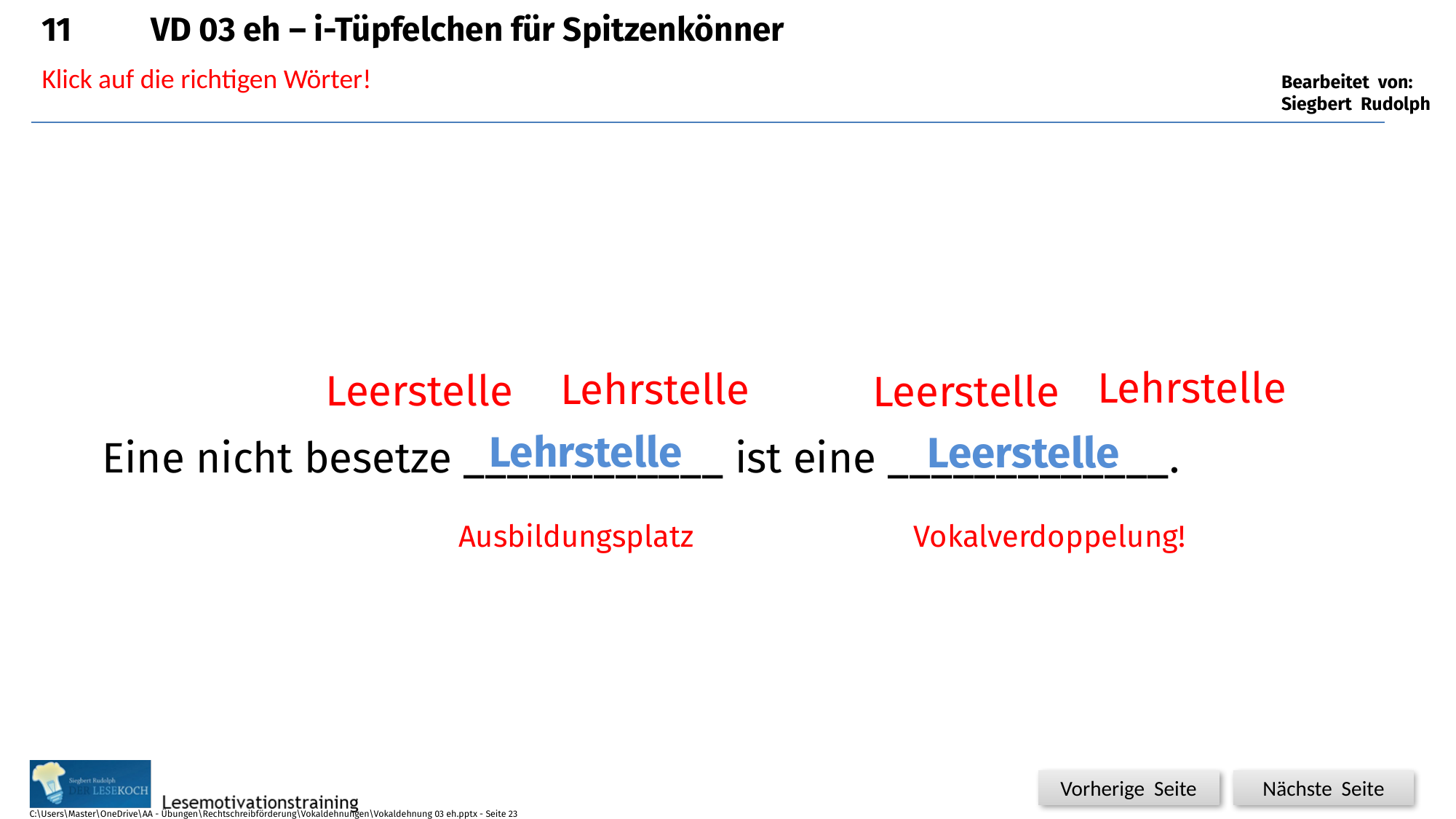

11	VD 03 eh – i-Tüpfelchen für Spitzenkönner
23
23
Klick auf die richtigen Wörter!
Lehrstelle
Lehrstelle
Leerstelle
Leerstelle
Lehrstelle
Leerstelle
Eine nicht besetze ____________ ist eine _____________.
Ausbildungsplatz
Vokalverdoppelung!
C:\Users\Master\OneDrive\AA - Übungen\Rechtschreibförderung\Vokaldehnungen\Vokaldehnung 03 eh.pptx - Seite 23